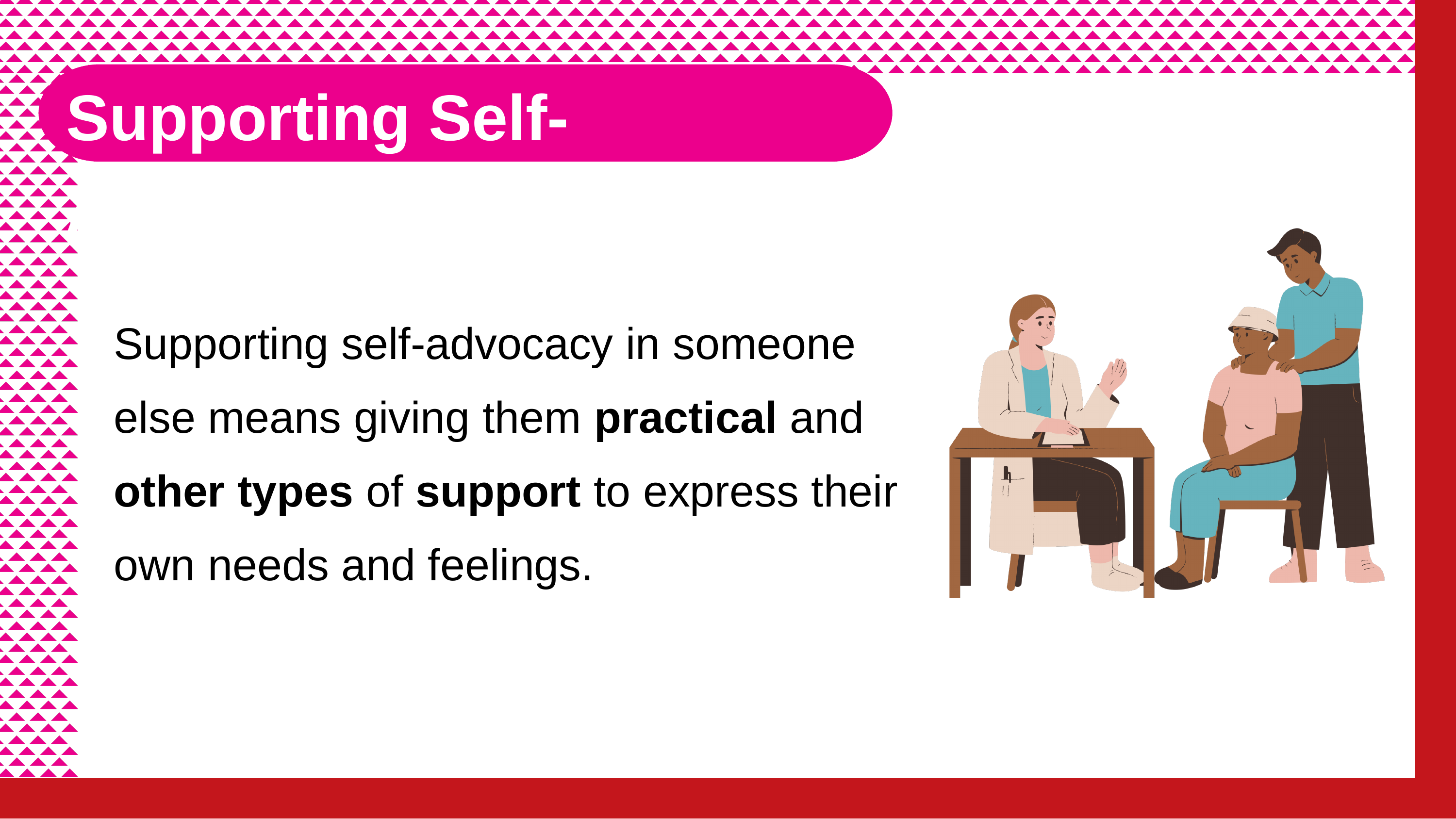

Supporting Self-Advocacy

Supporting self-advocacy in someone else means giving them practical and other types of support to express their own needs and feelings.